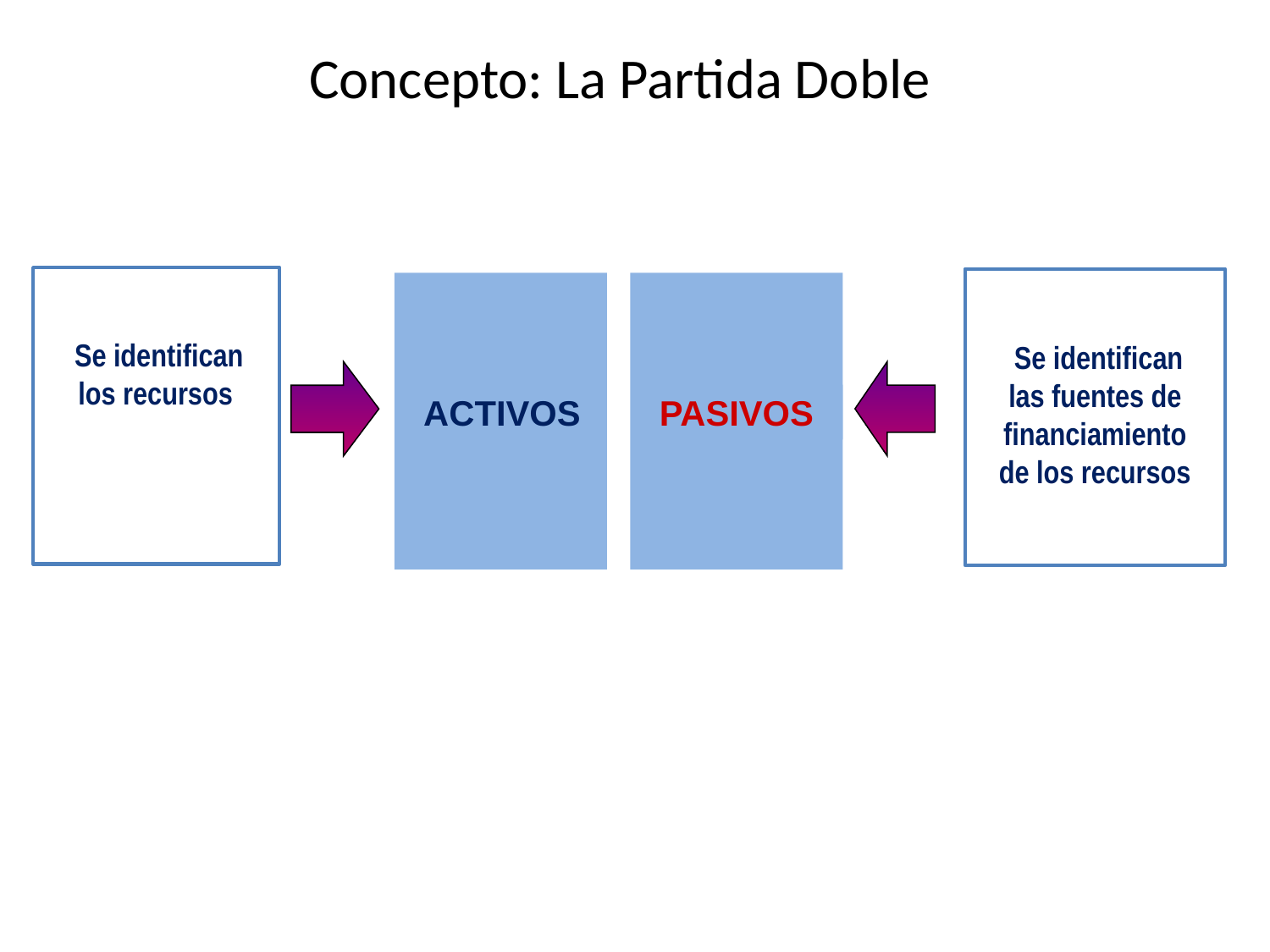

Concepto: La Partida Doble

 Se identifican los recursos

 Se identifican las fuentes de financiamiento de los recursos

 ACTIVOS

 PASIVOS